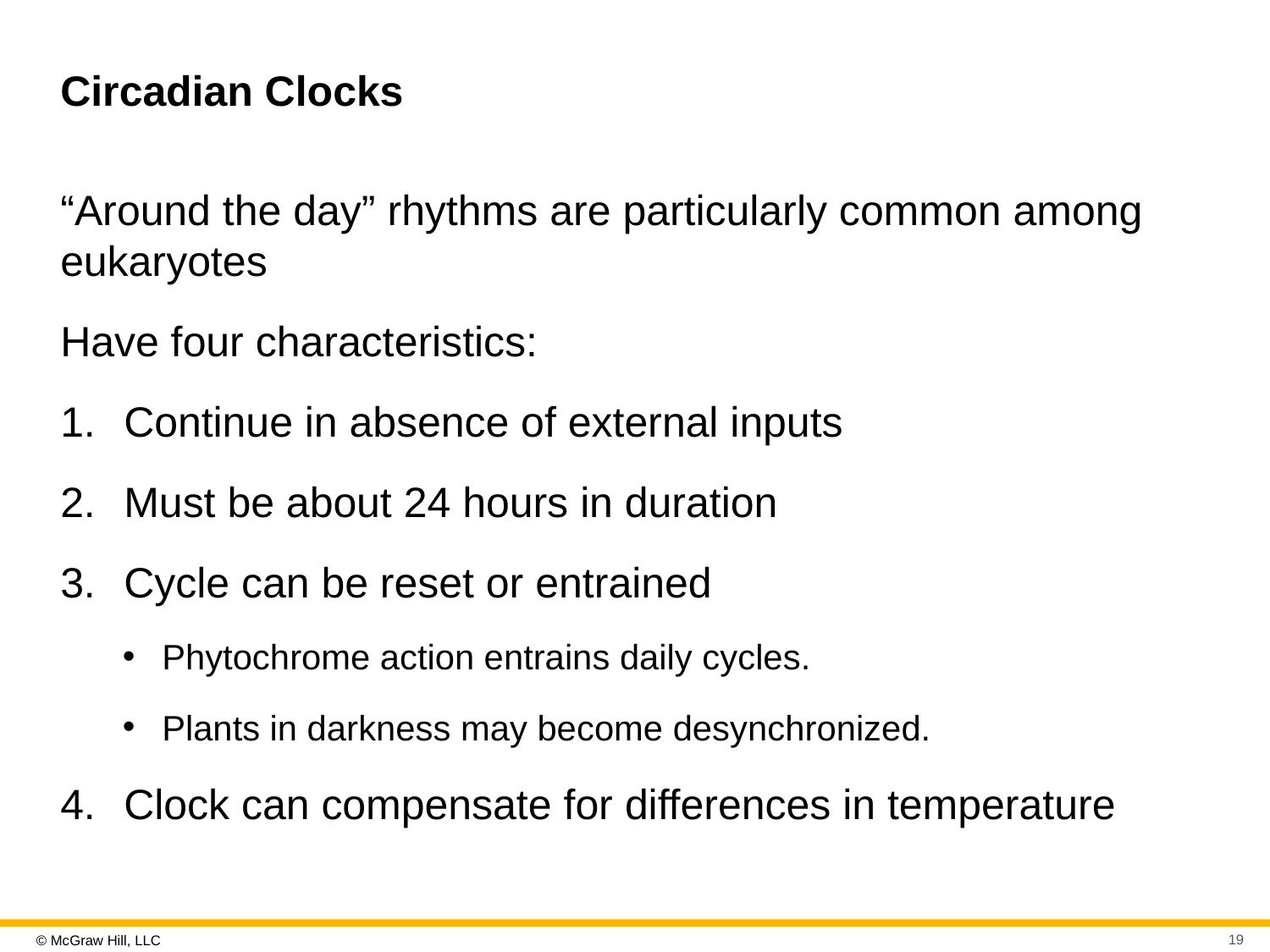

# Circadian Clocks
“Around the day” rhythms are particularly common among eukaryotes
Have four characteristics:
Continue in absence of external inputs
Must be about 24 hours in duration
Cycle can be reset or entrained
Phytochrome action entrains daily cycles.
Plants in darkness may become desynchronized.
Clock can compensate for differences in temperature
19